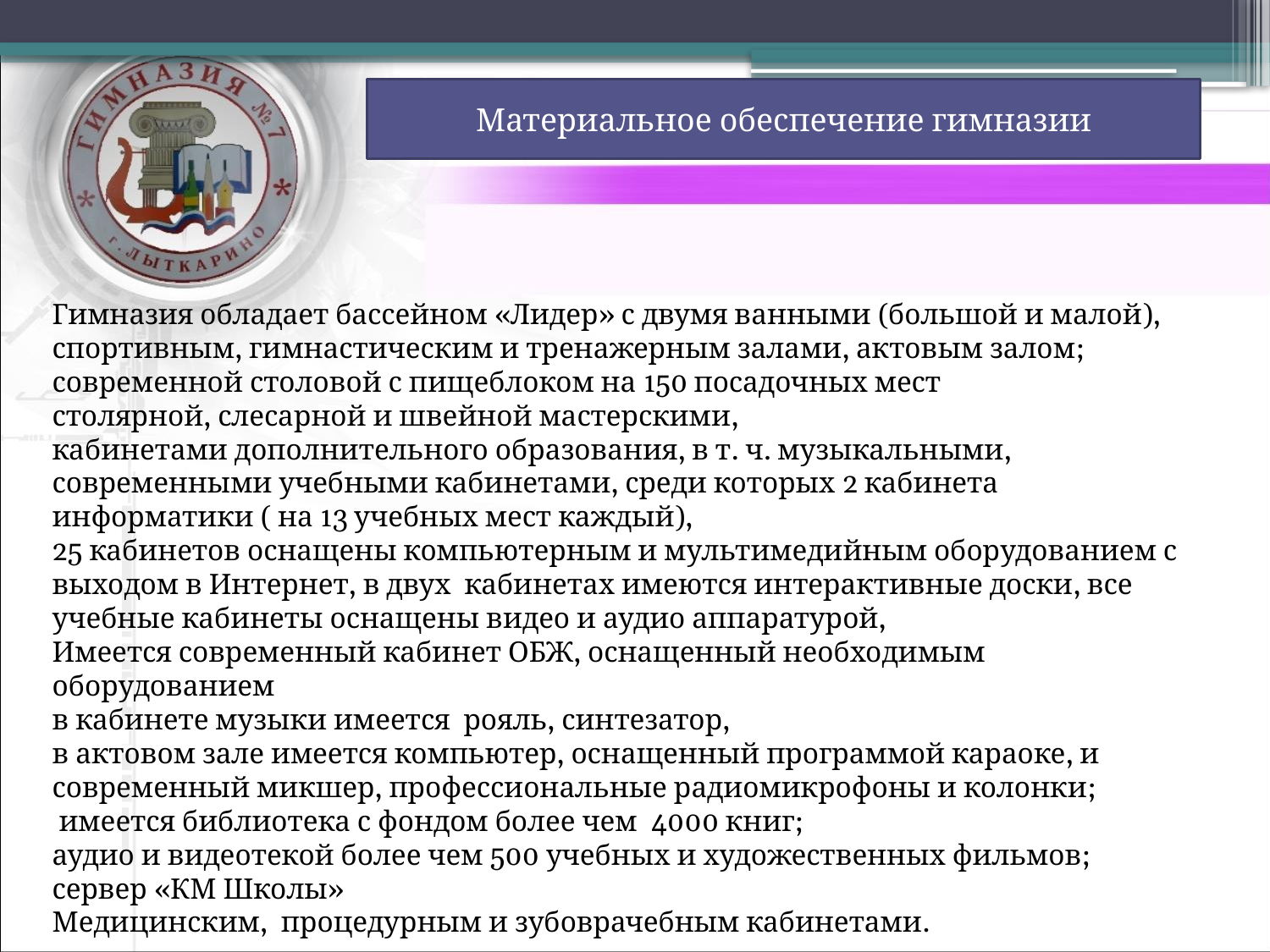

Материальное обеспечение гимназии

Гимназия обладает бассейном «Лидер» с двумя ванными (большой и малой), спортивным, гимнастическим и тренажерным залами, актовым залом;
современной столовой с пищеблоком на 150 посадочных мест
столярной, слесарной и швейной мастерскими,
кабинетами дополнительного образования, в т. ч. музыкальными, современными учебными кабинетами, среди которых 2 кабинета информатики ( на 13 учебных мест каждый),
25 кабинетов оснащены компьютерным и мультимедийным оборудованием с выходом в Интернет, в двух  кабинетах имеются интерактивные доски, все учебные кабинеты оснащены видео и аудио аппаратурой,
Имеется современный кабинет ОБЖ, оснащенный необходимым оборудованием
в кабинете музыки имеется  рояль, синтезатор,
в актовом зале имеется компьютер, оснащенный программой караоке, и современный микшер, профессиональные радиомикрофоны и колонки;
 имеется библиотека с фондом более чем  4000 книг;
аудио и видеотекой более чем 500 учебных и художественных фильмов;
сервер «КМ Школы»
Медицинским,  процедурным и зубоврачебным кабинетами.